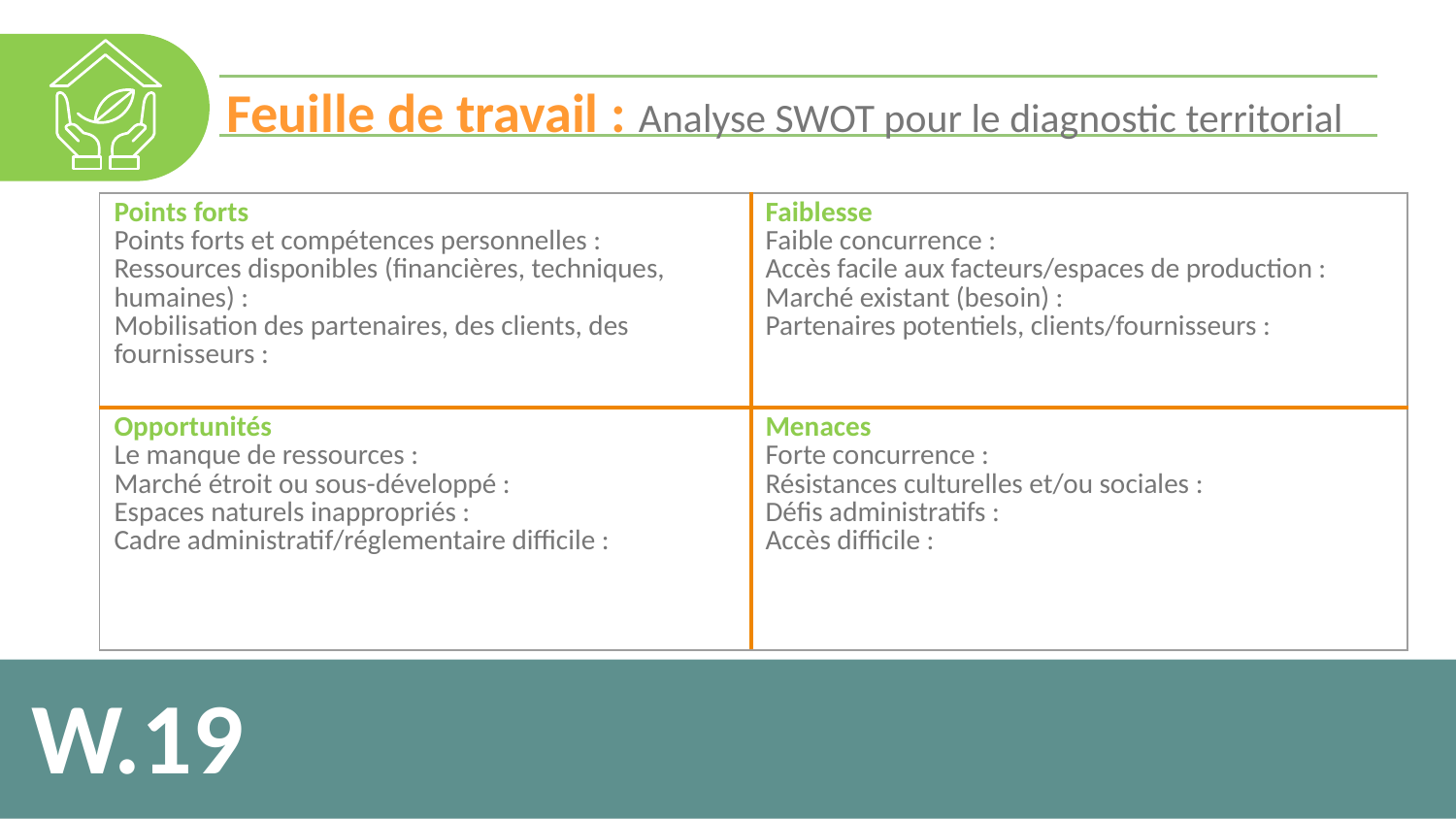

Feuille de travail : Analyse SWOT pour le diagnostic territorial

| Points forts Points forts et compétences personnelles : Ressources disponibles (financières, techniques, humaines) : Mobilisation des partenaires, des clients, des fournisseurs : | Faiblesse Faible concurrence : Accès facile aux facteurs/espaces de production : Marché existant (besoin) : Partenaires potentiels, clients/fournisseurs : |
| --- | --- |
| Opportunités Le manque de ressources : Marché étroit ou sous-développé : Espaces naturels inappropriés : Cadre administratif/réglementaire difficile : | Menaces Forte concurrence : Résistances culturelles et/ou sociales : Défis administratifs : Accès difficile : |

W.19
17